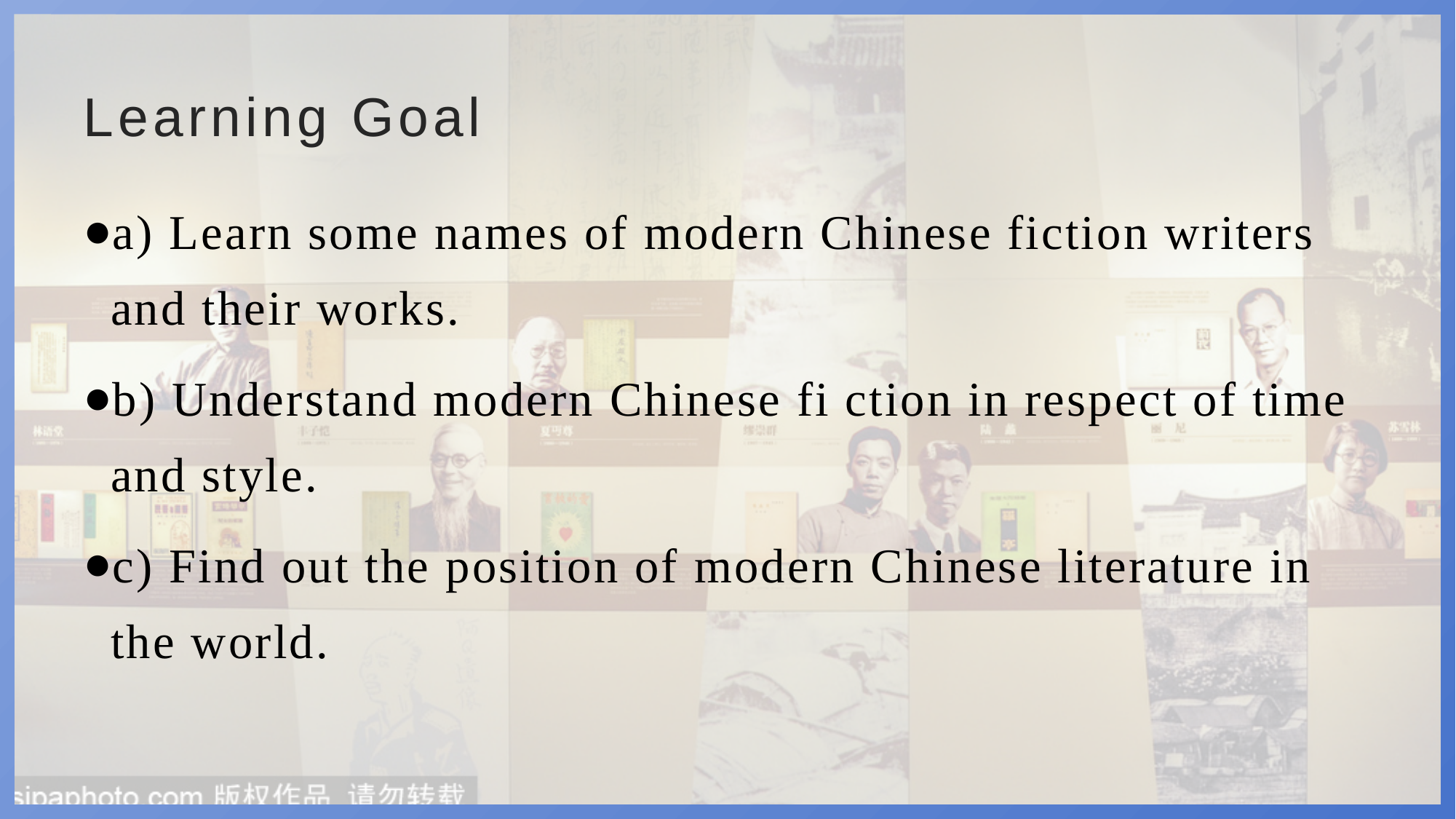

# Learning Goal
a) Learn some names of modern Chinese fiction writers and their works.
b) Understand modern Chinese fi ction in respect of time and style.
c) Find out the position of modern Chinese literature in the world.